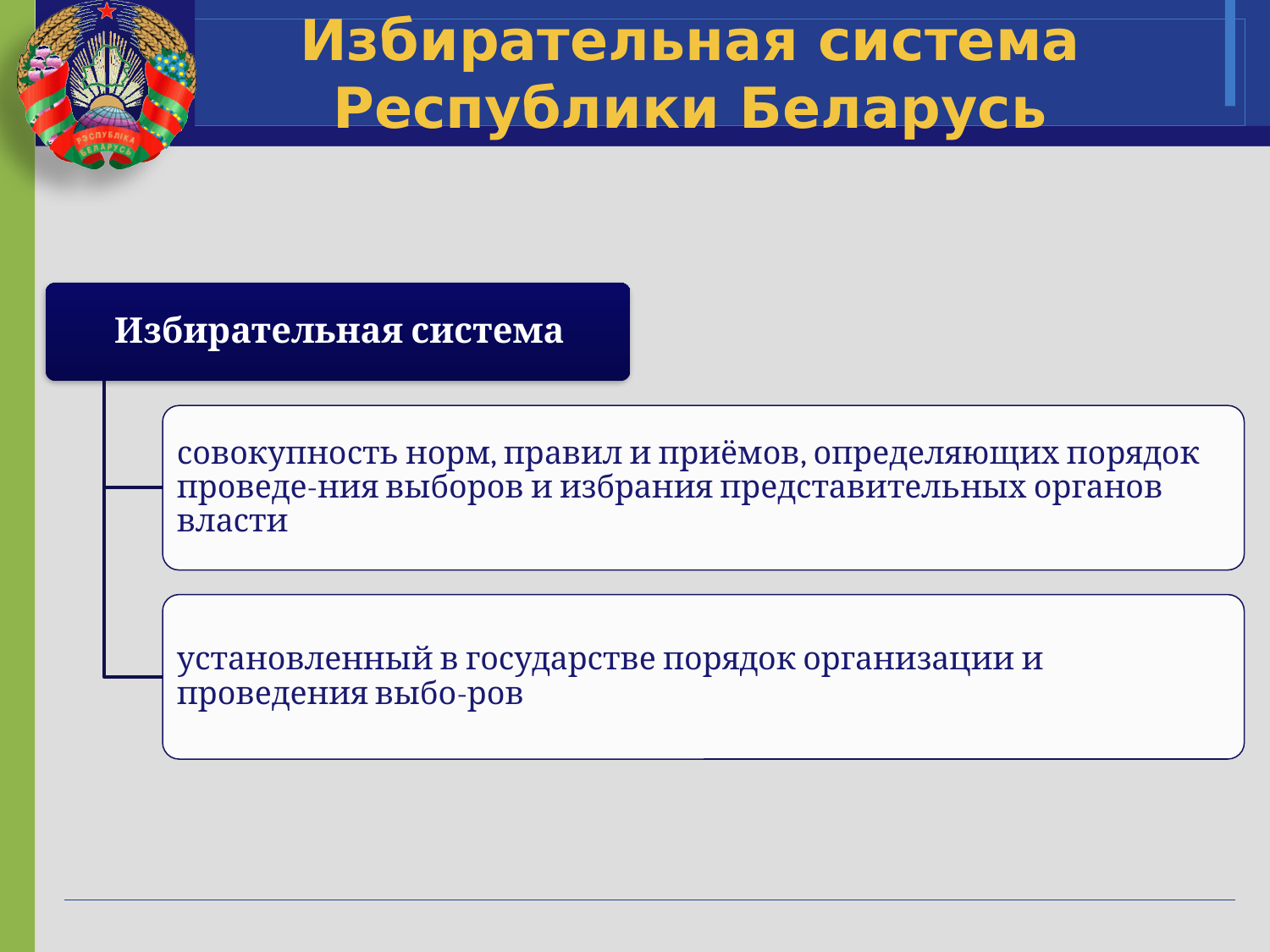

# Избирательная система Республики Беларусь
Избирательная система
совокупность норм, правил и приёмов, определяющих порядок проведе-ния выборов и избрания представительных органов власти
установленный в государстве порядок организации и проведения выбо-ров